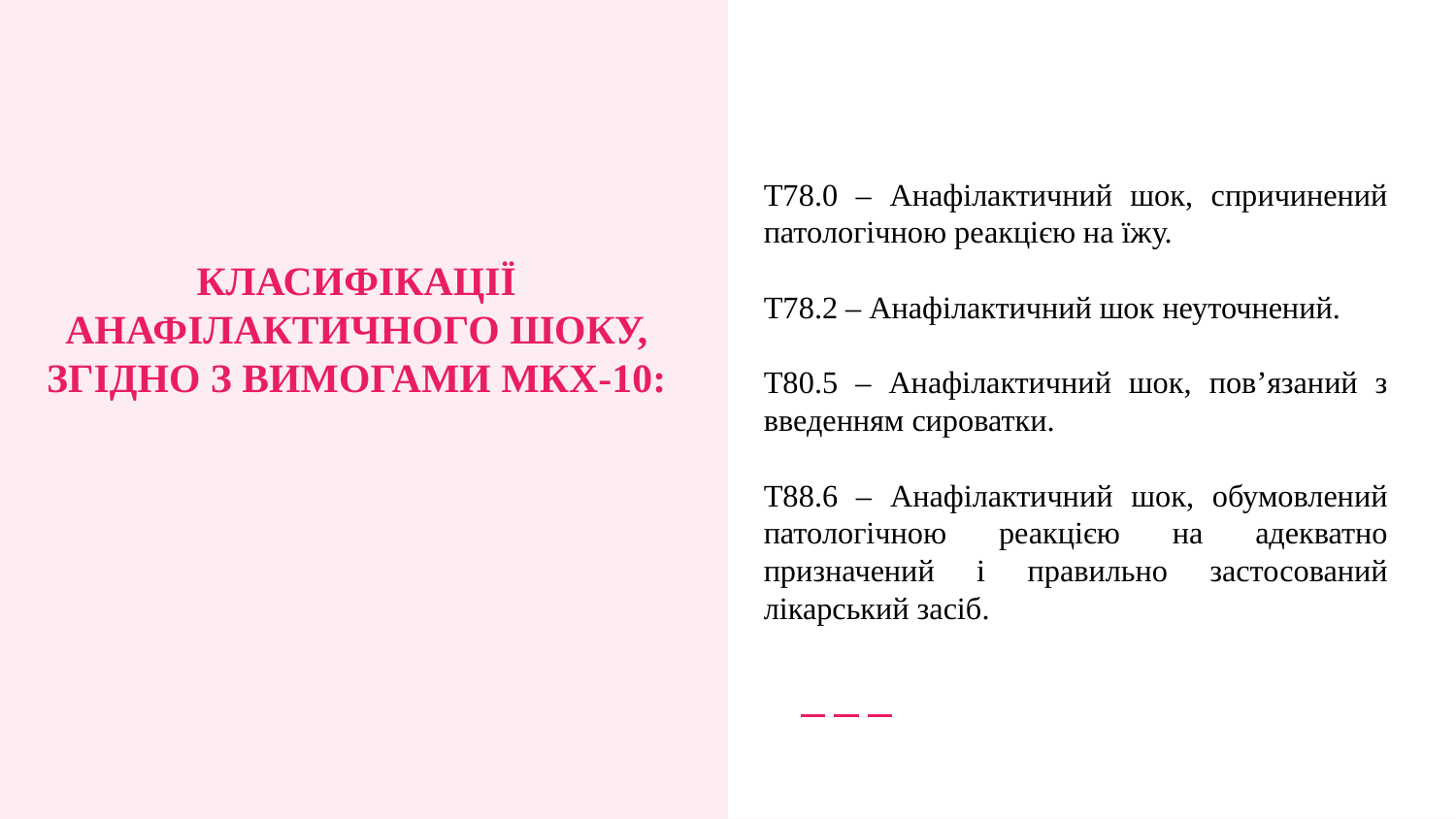

T78.0 – Анафілактичний шок, спричинений патологічною реакцією на їжу.

T78.2 – Анафілактичний шок неуточнений.

T80.5 – Анафілактичний шок, пов’язаний з введенням сироватки.

T88.6 – Анафілактичний шок, обумовлений патологічною реакцією на адекватно призначений і правильно застосований лікарський засіб.
КЛАСИФІКАЦІЇ АНАФІЛАКТИЧНОГО ШОКУ,
ЗГІДНО З ВИМОГАМИ МКХ-10: